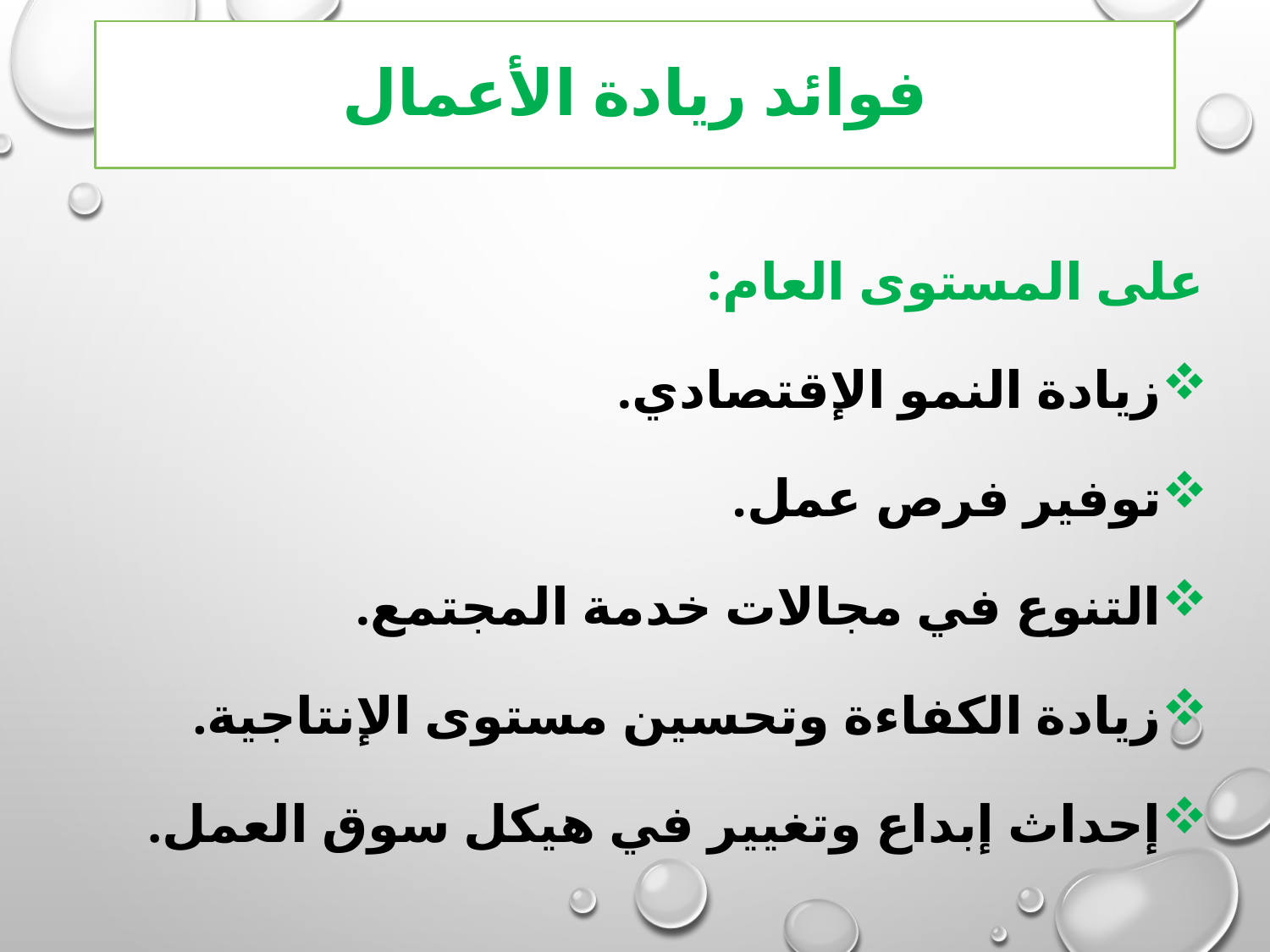

# فوائد ريادة الأعمال
على المستوى العام:
زيادة النمو الإقتصادي.
توفير فرص عمل.
التنوع في مجالات خدمة المجتمع.
زيادة الكفاءة وتحسين مستوى الإنتاجية.
إحداث إبداع وتغيير في هيكل سوق العمل.